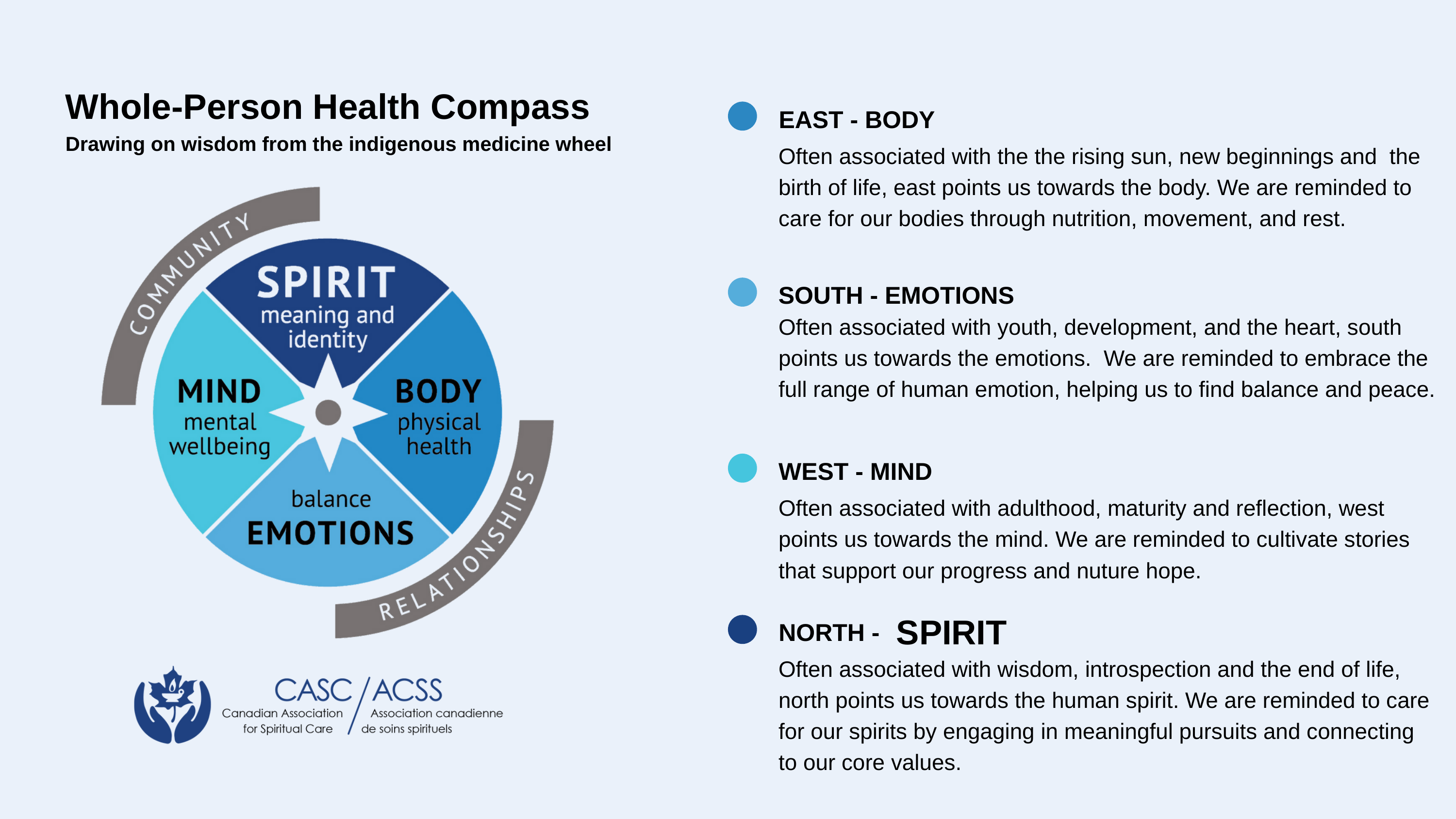

Whole-Person Health Compass
EAST - BODY

Drawing on wisdom from the indigenous medicine wheel
Often associated with the the rising sun, new beginnings and  the birth of life, east points us towards the body. We are reminded to care for our bodies through nutrition, movement, and rest.

SOUTH - EMOTIONS

Often associated with youth, development, and the heart, south points us towards the emotions.  We are reminded to embrace the full range of human emotion, helping us to find balance and peace.
WEST - MIND

Often associated with adulthood, maturity and reflection, west points us towards the mind. We are reminded to cultivate stories that support our progress and nuture hope.
SPIRIT
NORTH -

Often associated with wisdom, introspection and the end of life, north points us towards the human spirit. We are reminded to care for our spirits by engaging in meaningful pursuits and connecting to our core values.